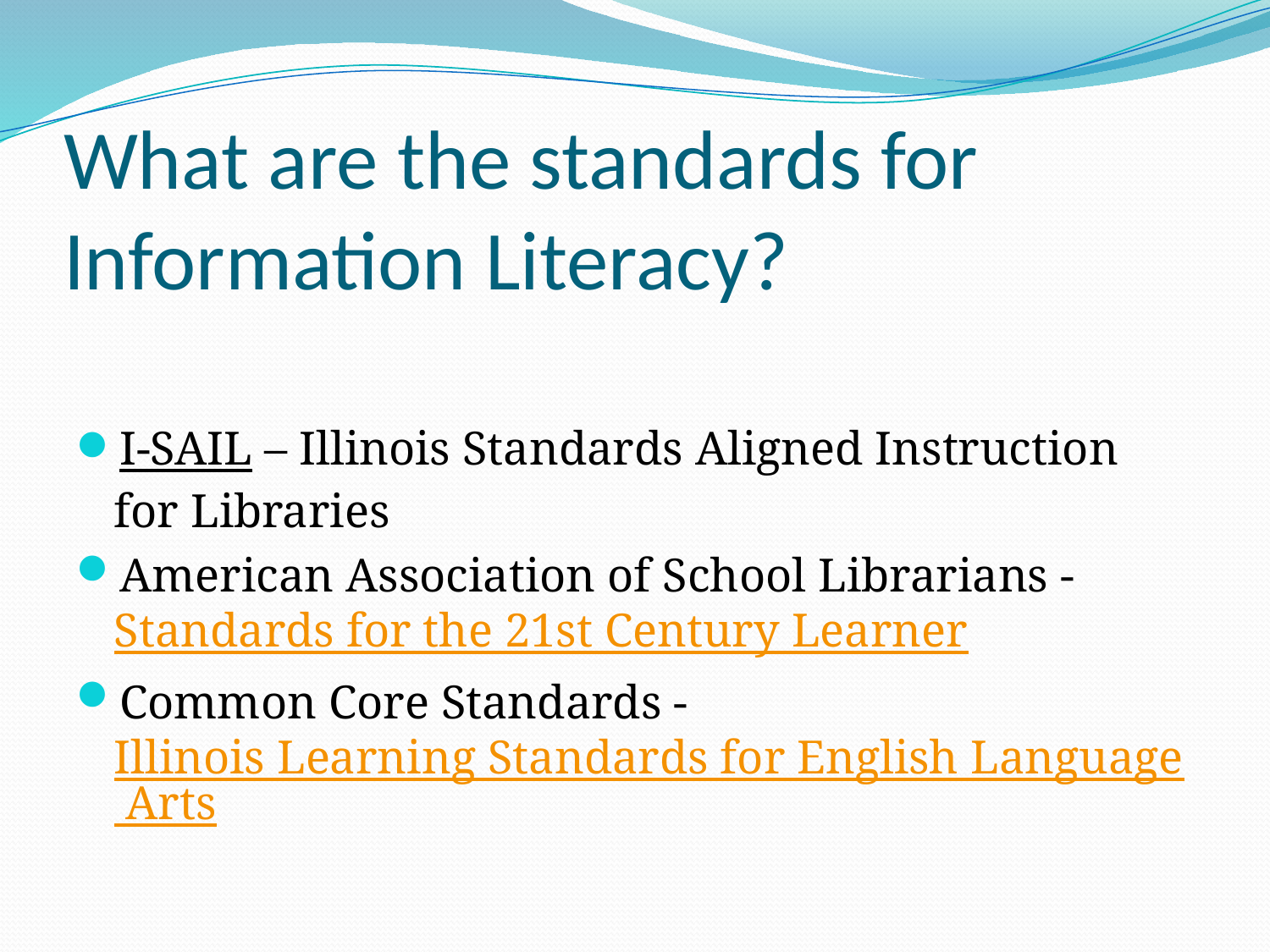

# What are the standards for Information Literacy?

I-SAIL – Illinois Standards Aligned Instruction for Libraries
American Association of School Librarians - Standards for the 21st Century Learner
Common Core Standards - Illinois Learning Standards for English Language Arts